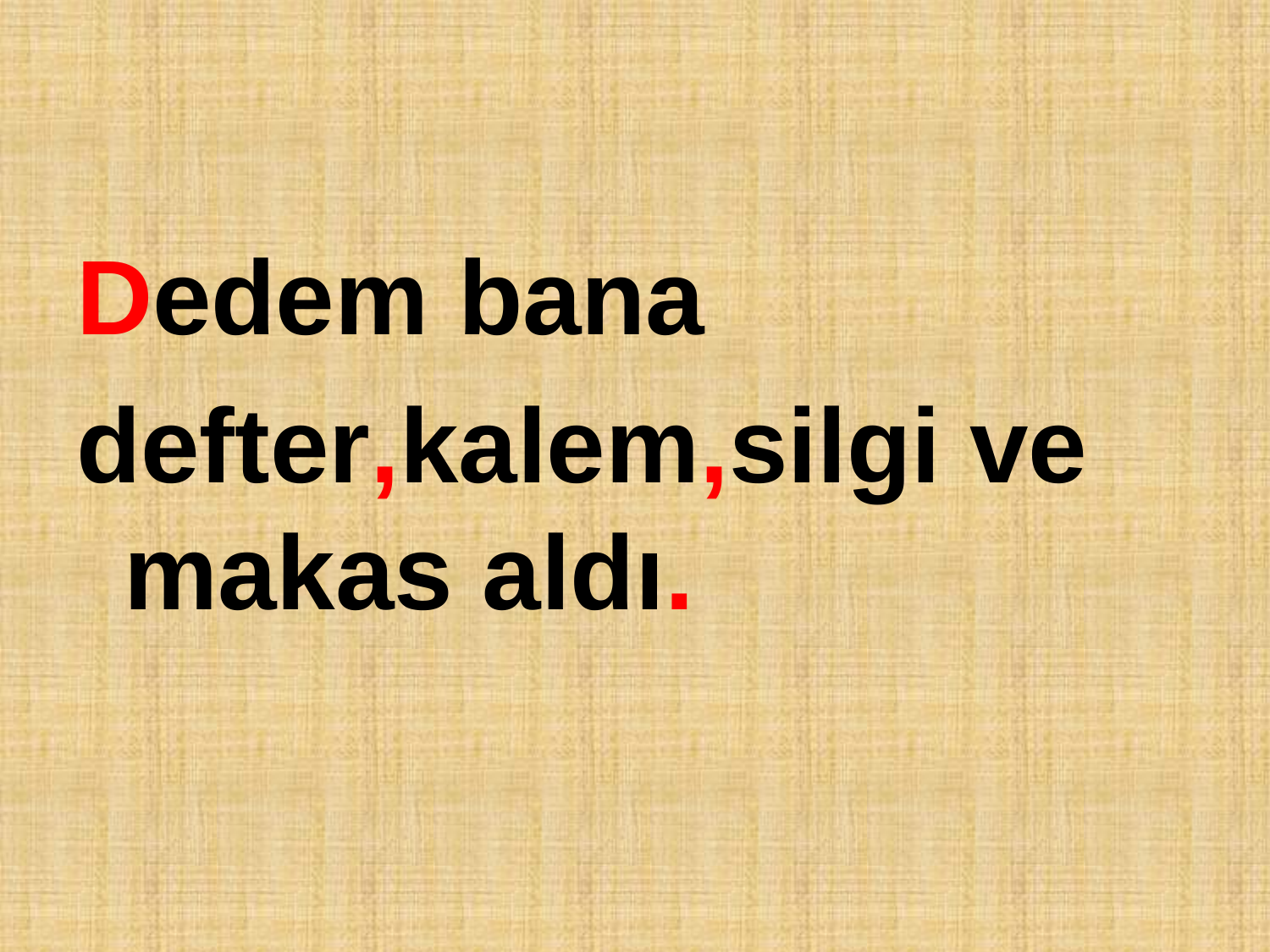

#
Dedem bana
defter,kalem,silgi ve makas aldı.